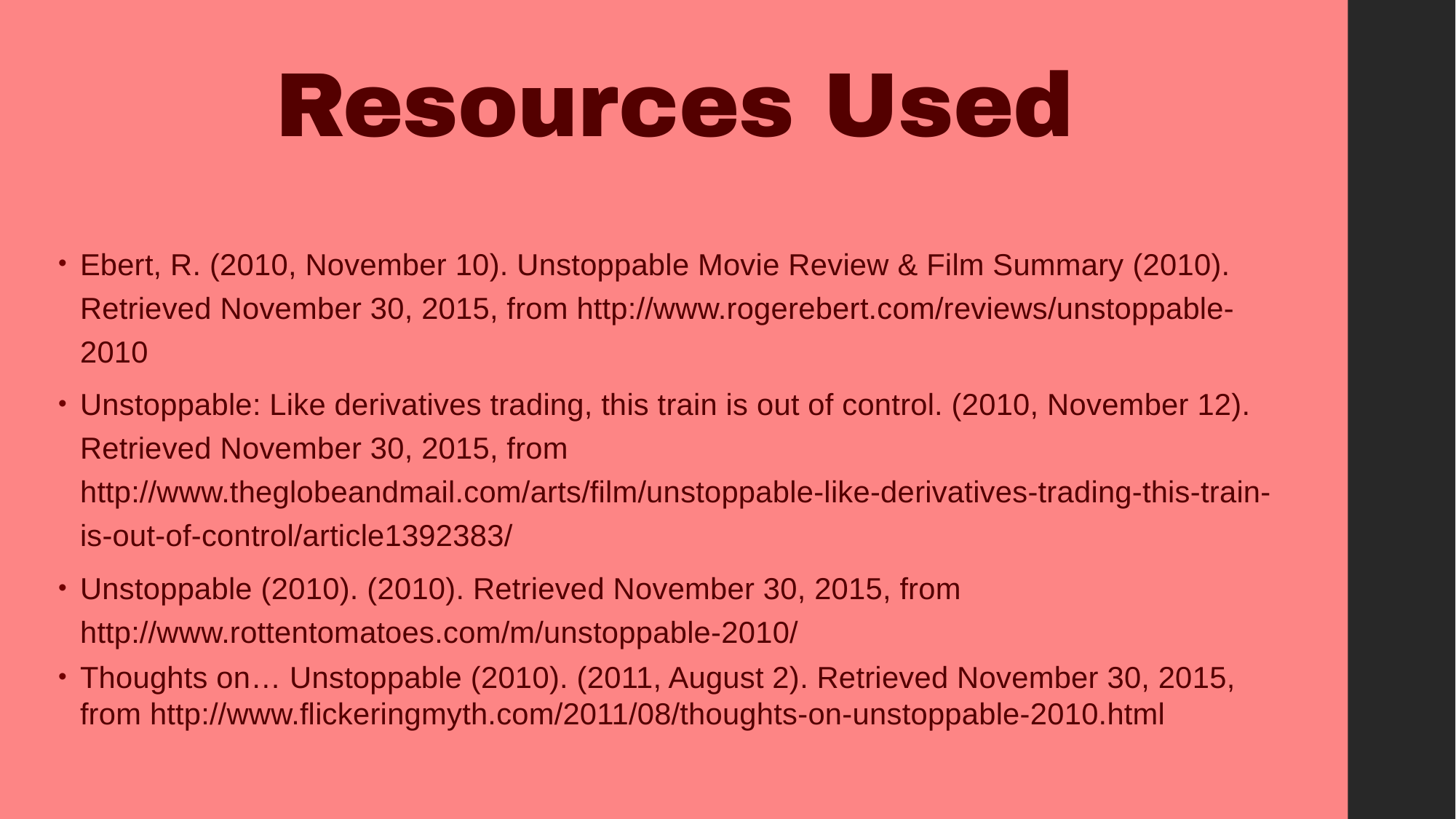

# Resources Used
Ebert, R. (2010, November 10). Unstoppable Movie Review & Film Summary (2010). Retrieved November 30, 2015, from http://www.rogerebert.com/reviews/unstoppable-2010
Unstoppable: Like derivatives trading, this train is out of control. (2010, November 12). Retrieved November 30, 2015, from http://www.theglobeandmail.com/arts/film/unstoppable-like-derivatives-trading-this-train-is-out-of-control/article1392383/
Unstoppable (2010). (2010). Retrieved November 30, 2015, from http://www.rottentomatoes.com/m/unstoppable-2010/
Thoughts on… Unstoppable (2010). (2011, August 2). Retrieved November 30, 2015, from http://www.flickeringmyth.com/2011/08/thoughts-on-unstoppable-2010.html